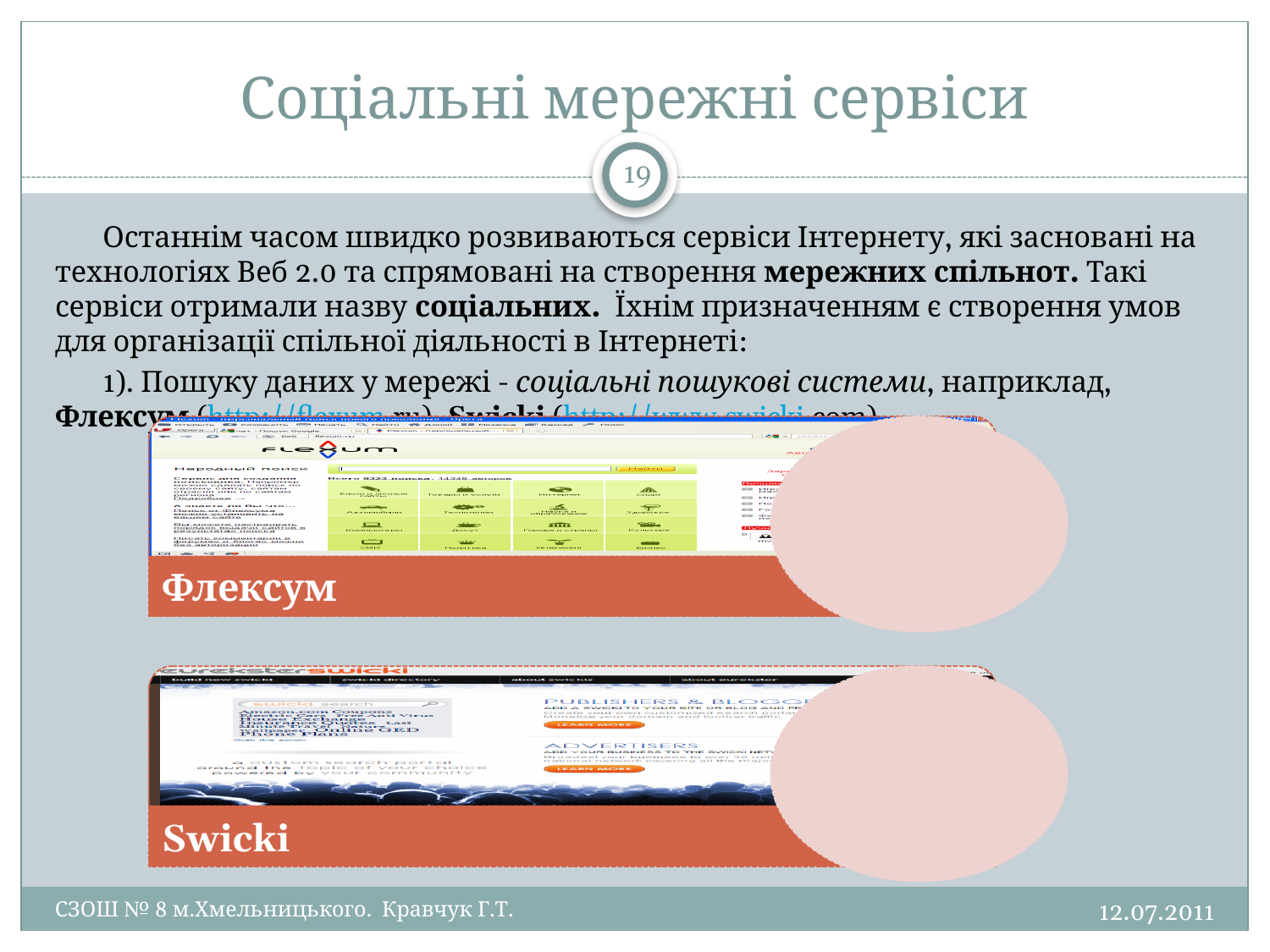

# Соціальні мережні сервіси
19
Останнім часом швидко розвиваються сервіси Інтернету, які засновані на технологіях Веб 2.0 та спрямовані на створення мережних спільнот. Такі сервіси отримали назву соціальних.  Їхнім призначенням є створення умов для організації спільної діяльності в Інтернеті:
1). Пошуку даних у мережі - соціальні пошукові системи, наприклад, Флексум (http://flexum.ru), Swicki (http://www.swicki.com),
Флексум
Swicki
12.07.2011
СЗОШ № 8 м.Хмельницького.  Кравчук Г.Т.